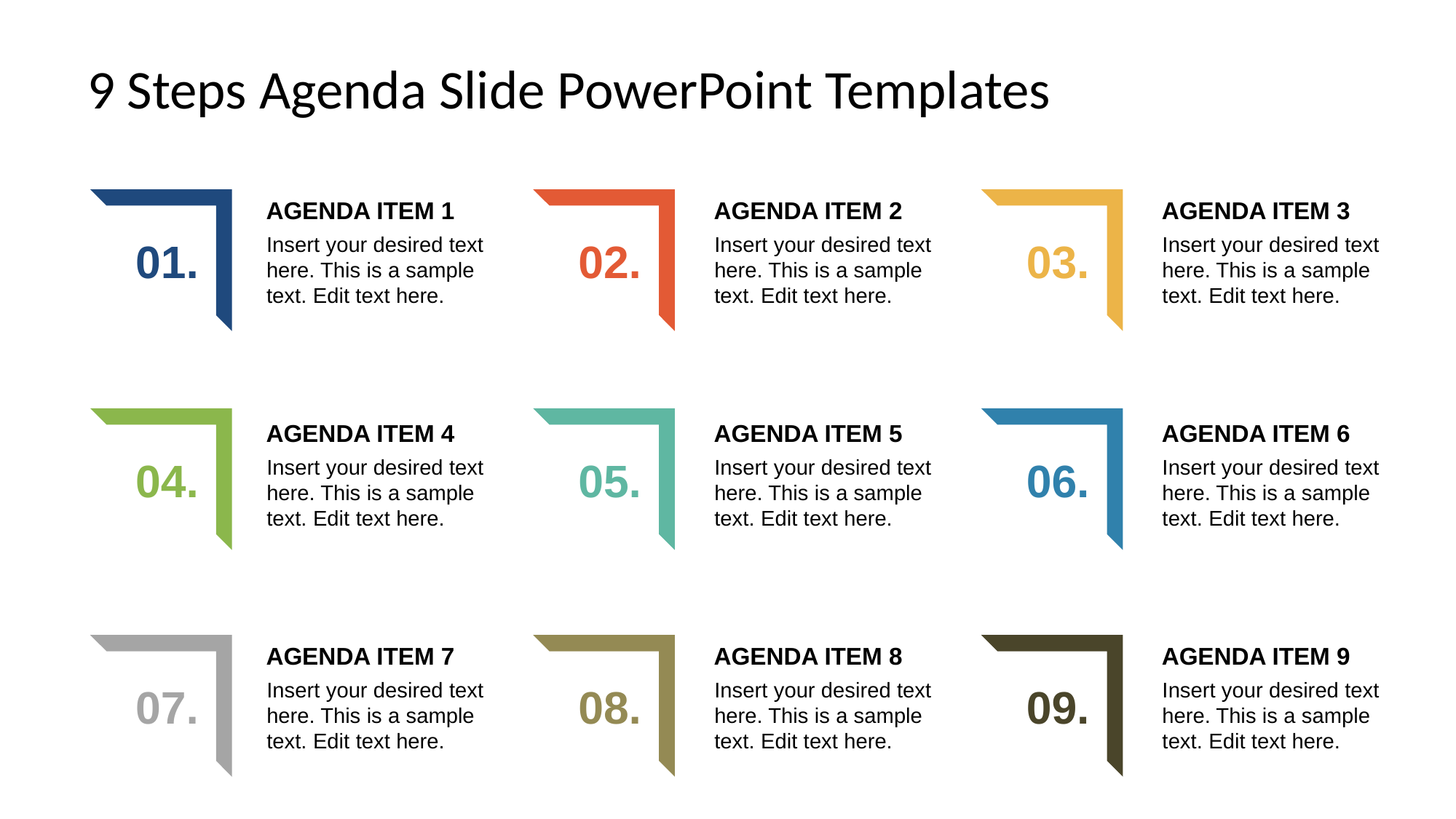

9 Steps Agenda Slide PowerPoint Templates

AGENDA ITEM 1
AGENDA ITEM 2
AGENDA ITEM 3
02.
01.
03.
Insert your desired text here. This is a sample text. Edit text here.
Insert your desired text here. This is a sample text. Edit text here.
Insert your desired text here. This is a sample text. Edit text here.

AGENDA ITEM 4
AGENDA ITEM 5
AGENDA ITEM 6
04.
05.
06.
Insert your desired text here. This is a sample text. Edit text here.
Insert your desired text here. This is a sample text. Edit text here.
Insert your desired text here. This is a sample text. Edit text here.

AGENDA ITEM 7
AGENDA ITEM 8
AGENDA ITEM 9
07.
08.
09.
Insert your desired text here. This is a sample text. Edit text here.
Insert your desired text here. This is a sample text. Edit text here.
Insert your desired text here. This is a sample text. Edit text here.